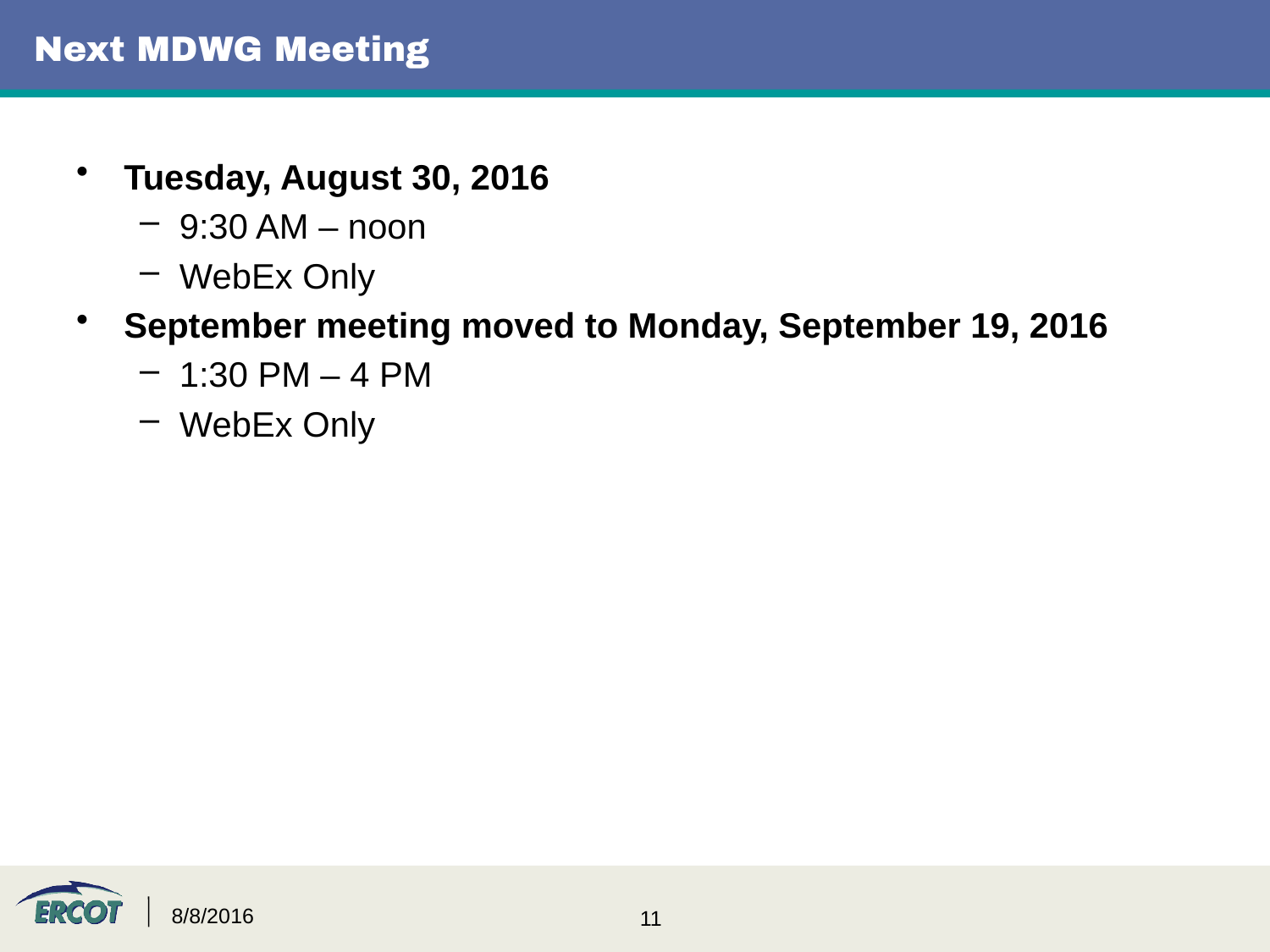

# Next MDWG Meeting
Tuesday, August 30, 2016
9:30 AM – noon
WebEx Only
September meeting moved to Monday, September 19, 2016
1:30 PM – 4 PM
WebEx Only
8/8/2016